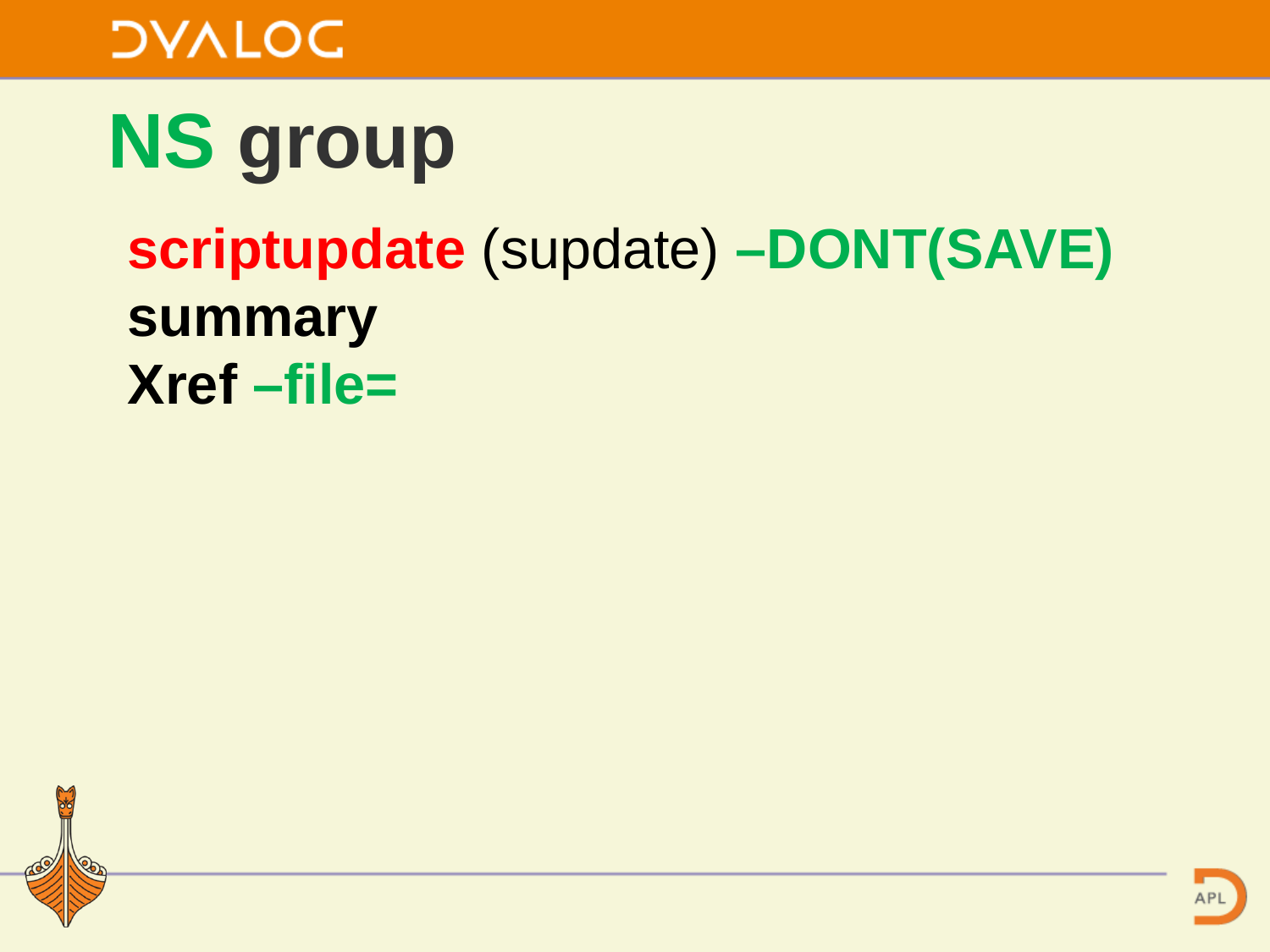

# NS group
scriptupdate (supdate) –DONT(SAVE)
summary
Xref –file=